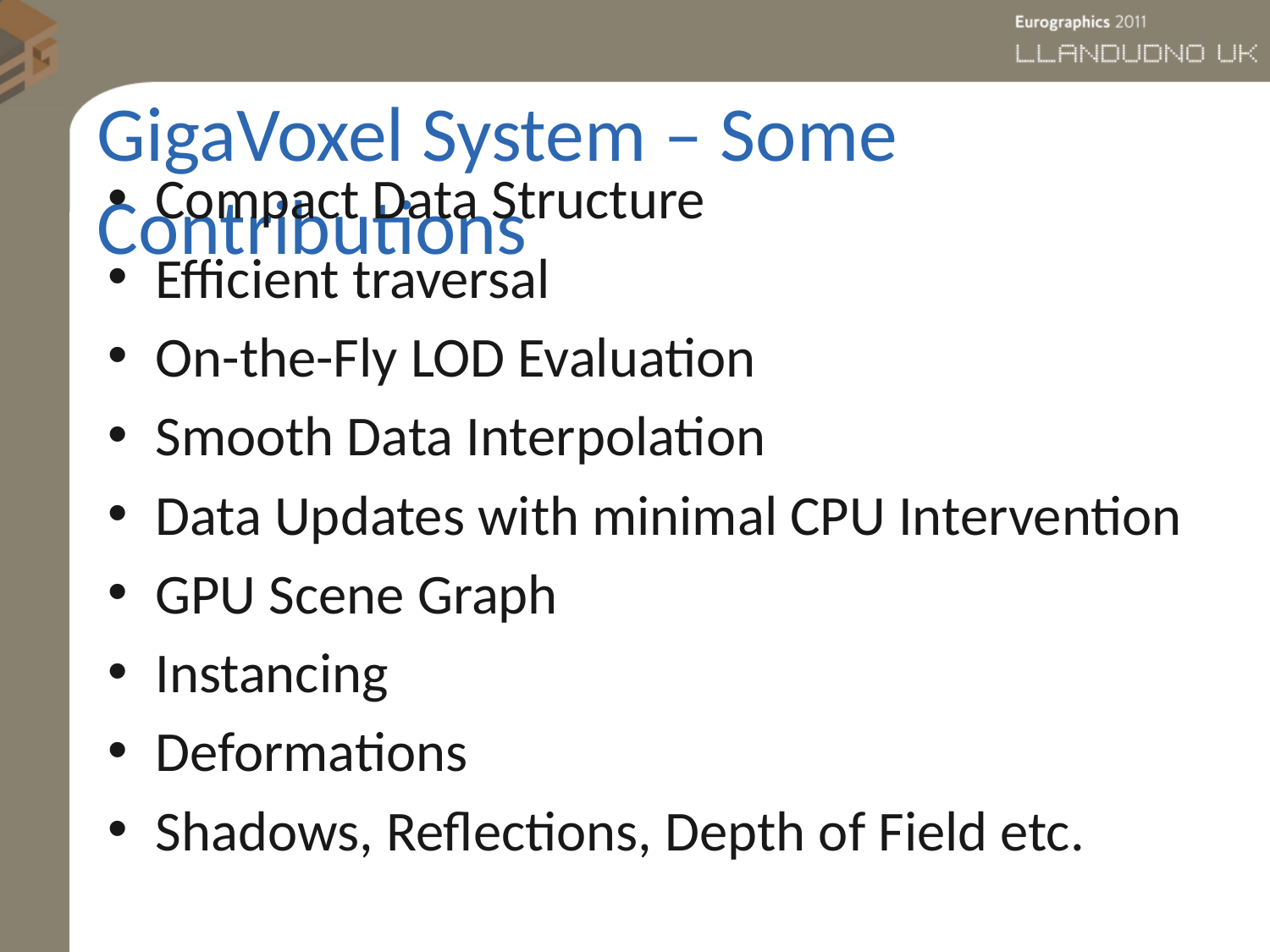

# GigaVoxel System – Some Contributions
Compact Data Structure
Efficient traversal
On-the-Fly LOD Evaluation
Smooth Data Interpolation
Data Updates with minimal CPU Intervention
GPU Scene Graph
Instancing
Deformations
Shadows, Reflections, Depth of Field etc.